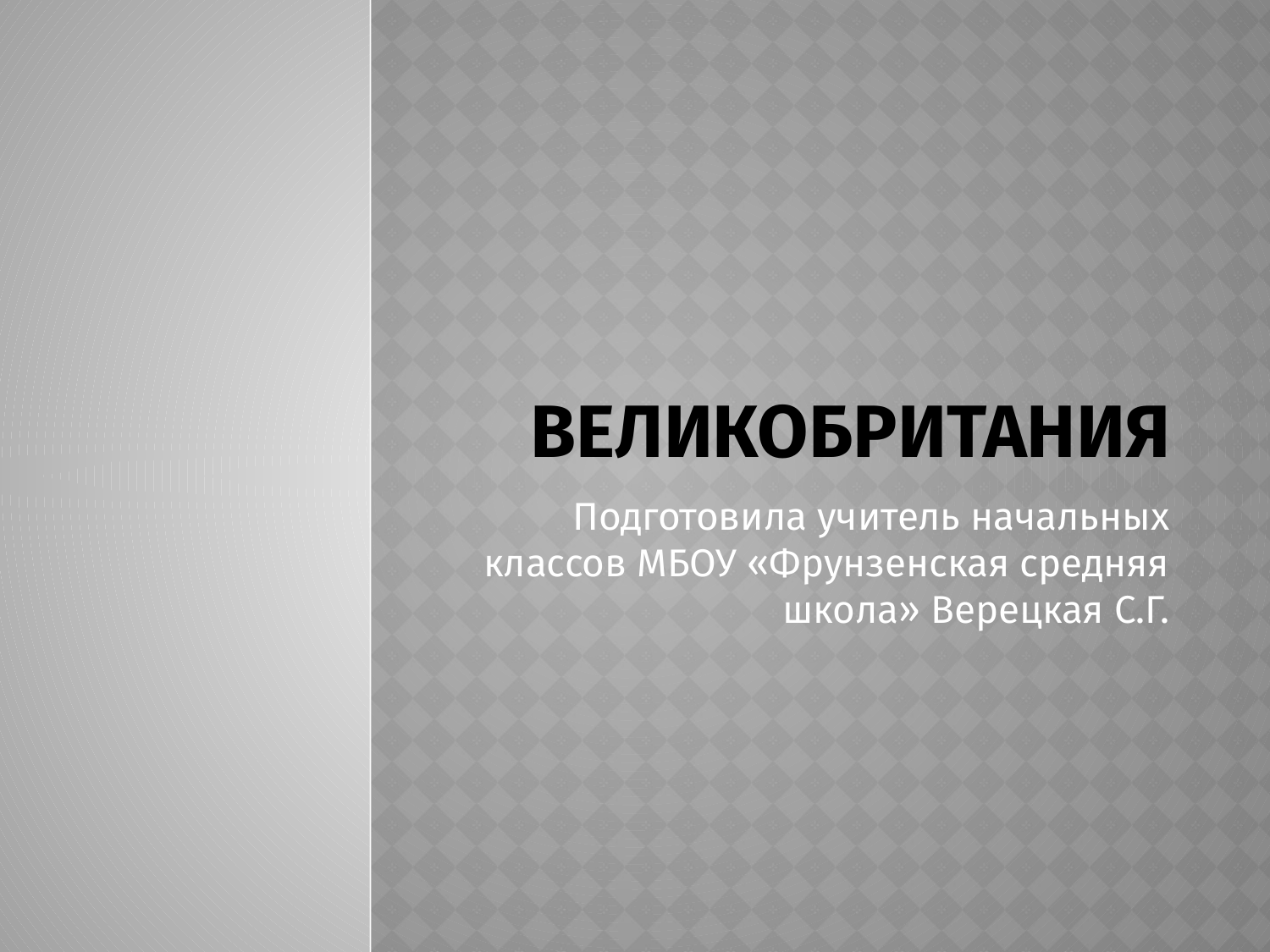

# Великобритания
Подготовила учитель начальных классов МБОУ «Фрунзенская средняя школа» Верецкая С.Г.